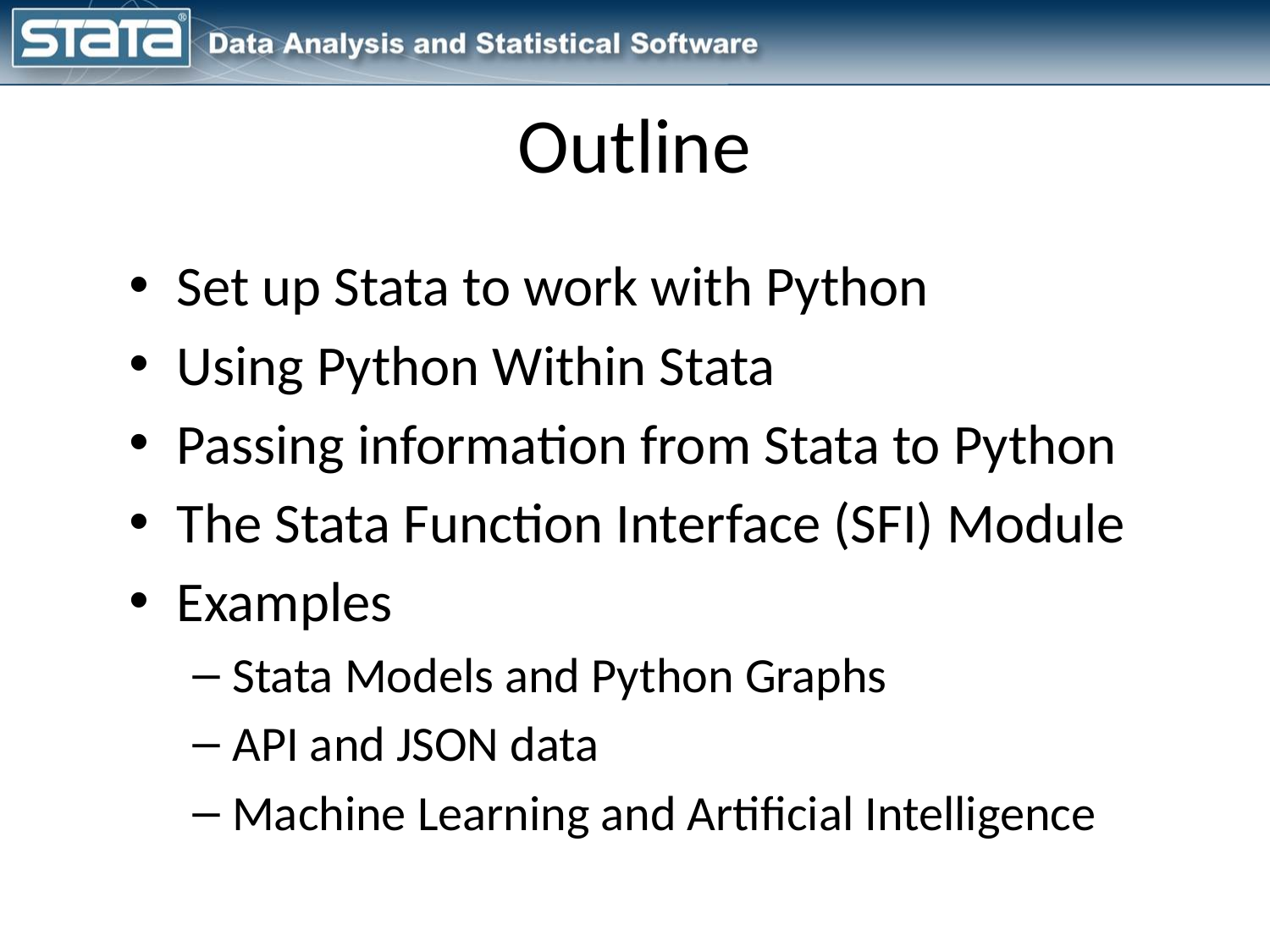

# Outline
Set up Stata to work with Python
Using Python Within Stata
Passing information from Stata to Python
The Stata Function Interface (SFI) Module
Examples
Stata Models and Python Graphs
API and JSON data
Machine Learning and Artificial Intelligence